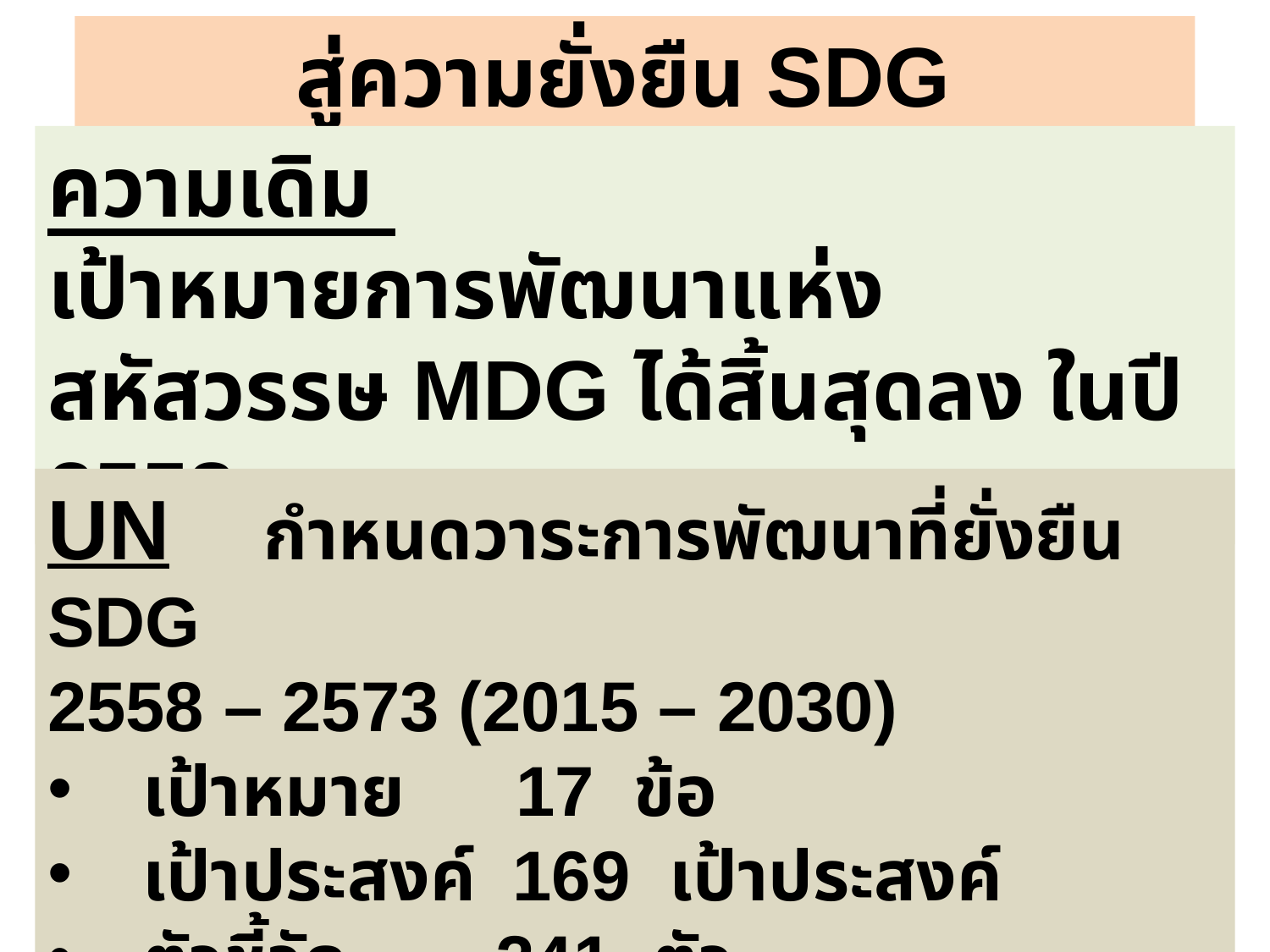

สู่ความยั่งยืน SDG
ความเดิม
เป้าหมายการพัฒนาแห่งสหัสวรรษ MDG ได้สิ้นสุดลง ในปี 2558
UN    กำหนดวาระการพัฒนาที่ยั่งยืน SDG
2558 – 2573 (2015 – 2030)
เป้าหมาย      17  ข้อ
เป้าประสงค์  169  เป้าประสงค์
ตัวชี้วัด        241  ตัว